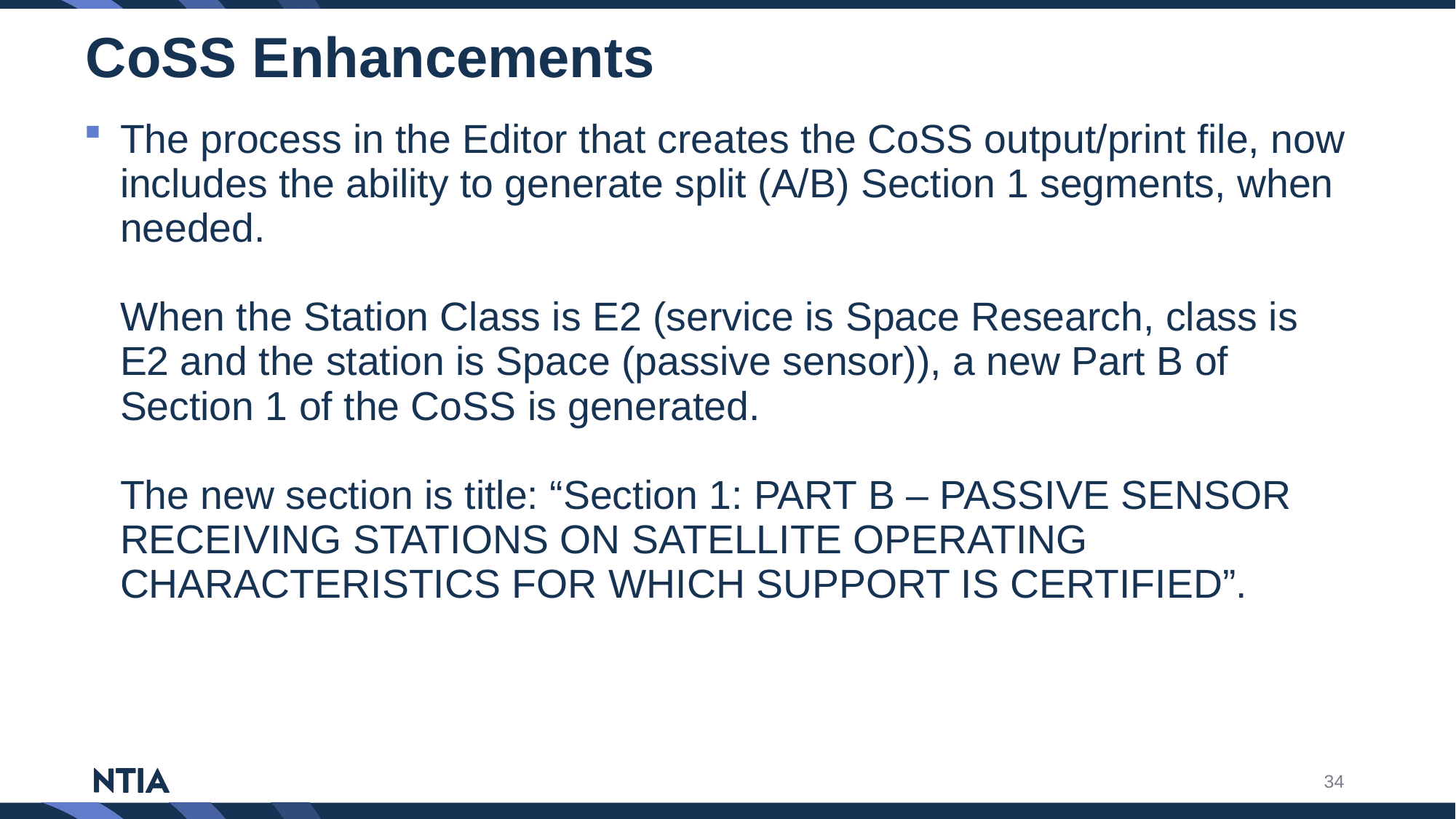

# CoSS Enhancements
The process in the Editor that creates the CoSS output/print file, now includes the ability to generate split (A/B) Section 1 segments, when needed.
When the Station Class is E2 (service is Space Research, class is E2 and the station is Space (passive sensor)), a new Part B of Section 1 of the CoSS is generated.
The new section is title: “Section 1: PART B – PASSIVE SENSOR RECEIVING STATIONS ON SATELLITE OPERATING CHARACTERISTICS FOR WHICH SUPPORT IS CERTIFIED”.

34